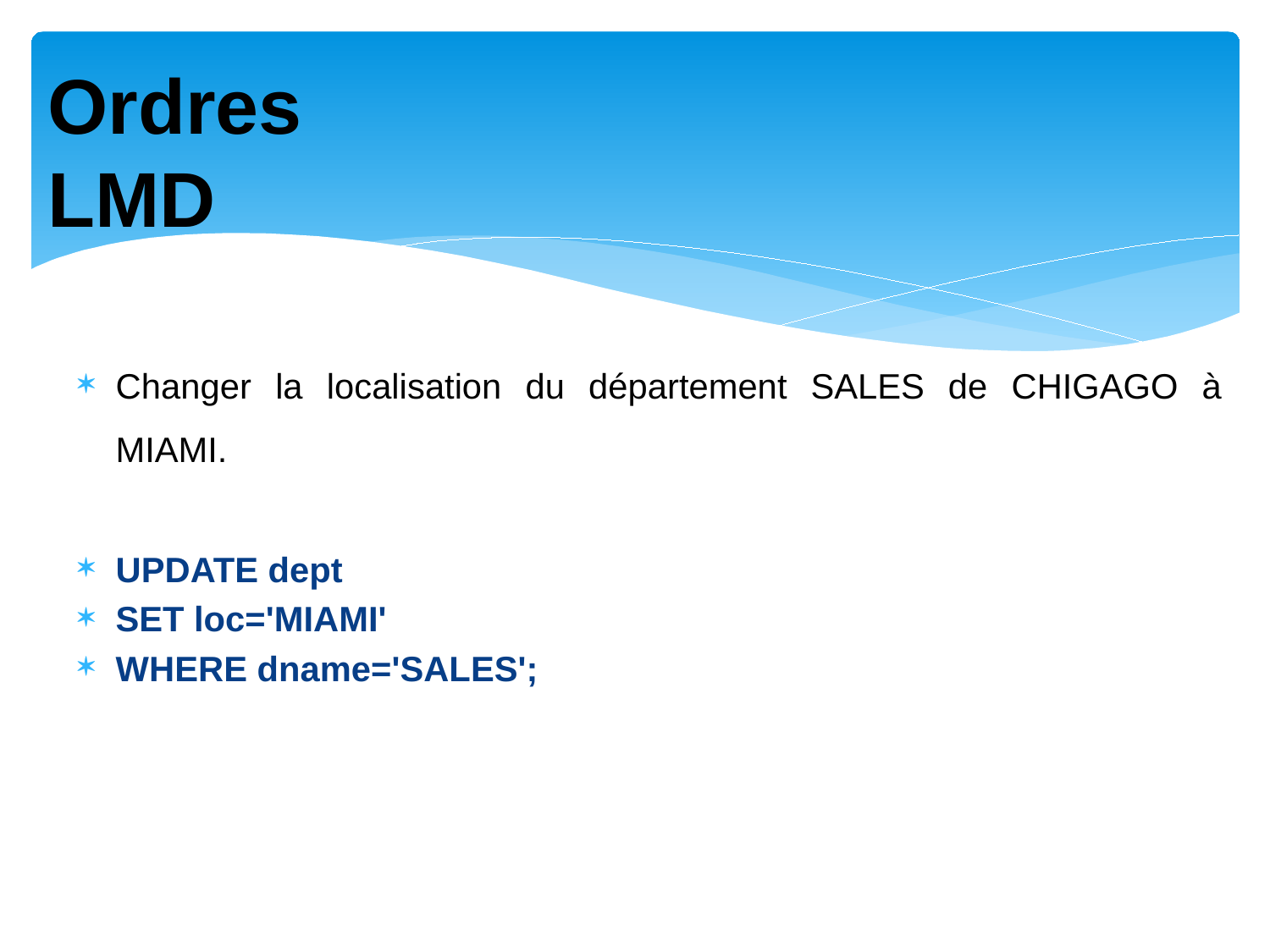

# Ordres LMD
Changer la localisation du département SALES de CHIGAGO à MIAMI.

UPDATE dept
SET loc='MIAMI'
WHERE dname='SALES';